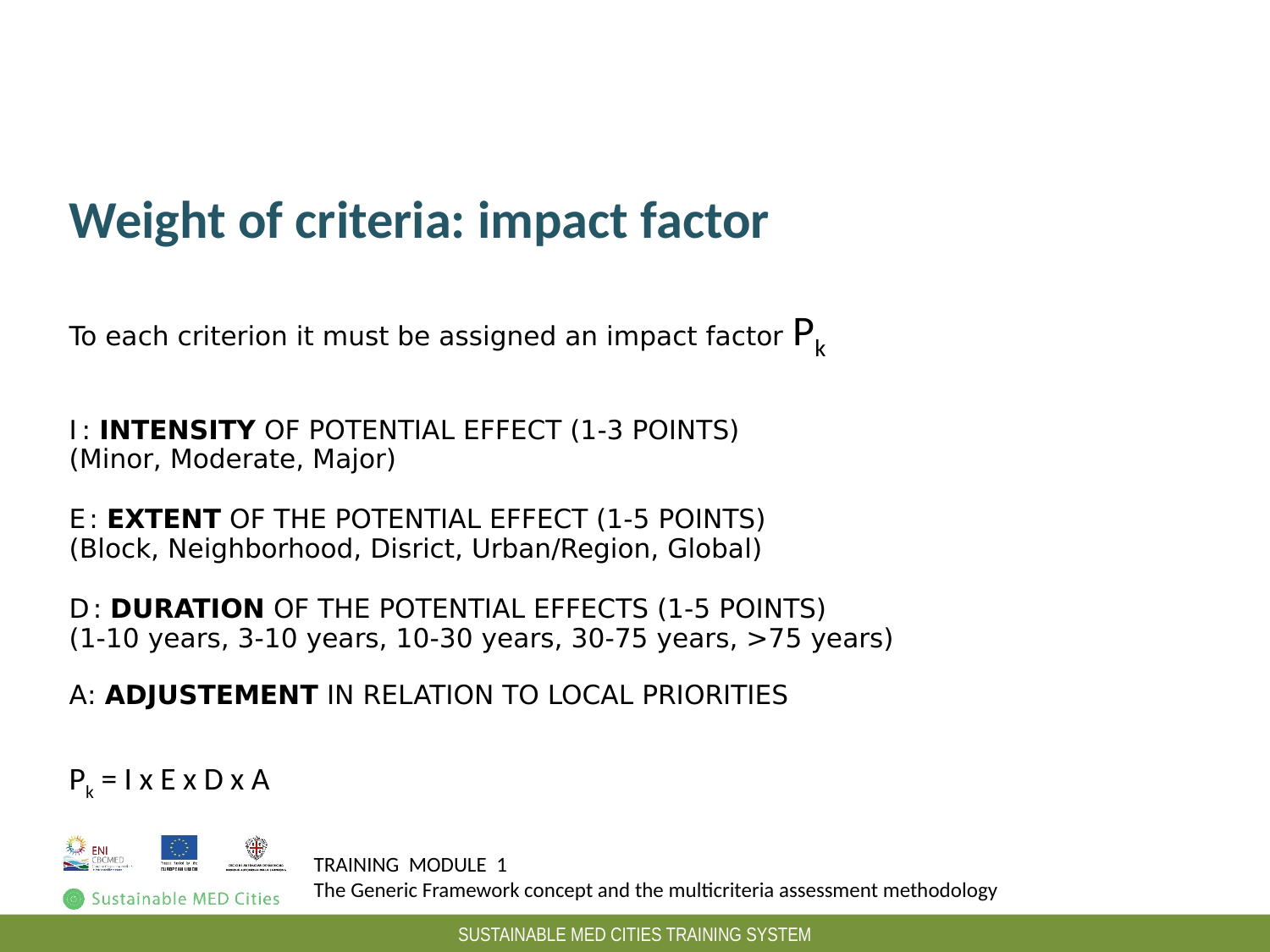

# Weight of criteria: impact factor

To each criterion it must be assigned an impact factor Pk

I : INTENSITY OF POTENTIAL EFFECT (1-3 POINTS)
(Minor, Moderate, Major)

E : EXTENT OF THE POTENTIAL EFFECT (1-5 POINTS)
(Block, Neighborhood, Disrict, Urban/Region, Global)

D : DURATION OF THE POTENTIAL EFFECTS (1-5 POINTS)
(1-10 years, 3-10 years, 10-30 years, 30-75 years, >75 years)

A: ADJUSTEMENT IN RELATION TO LOCAL PRIORITIES

Pk = I x E x D x A